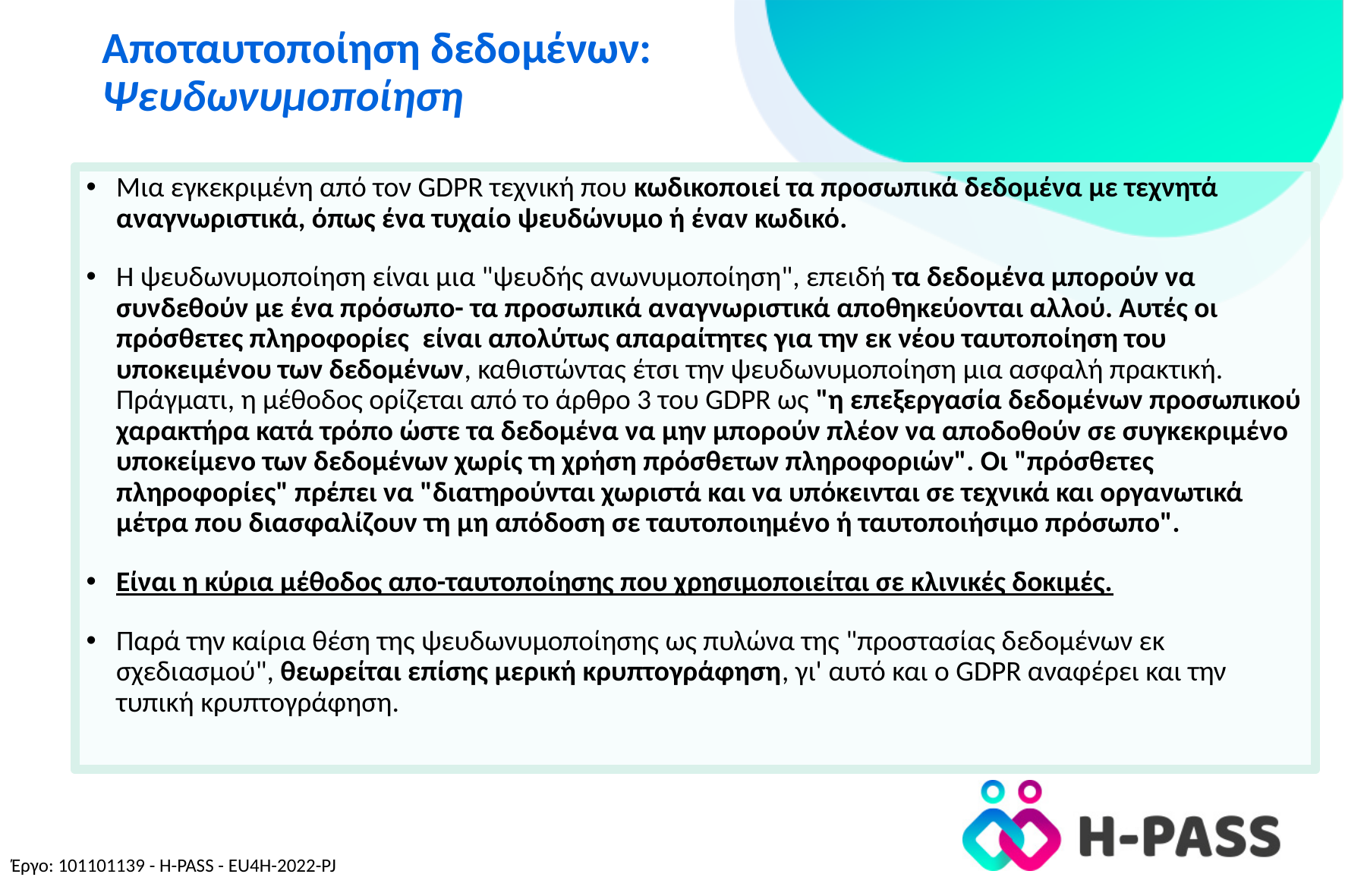

# Αποταυτοποίηση δεδομένων: Ψευδωνυμοποίηση
Μια εγκεκριμένη από τον GDPR τεχνική που κωδικοποιεί τα προσωπικά δεδομένα με τεχνητά αναγνωριστικά, όπως ένα τυχαίο ψευδώνυμο ή έναν κωδικό.
Η ψευδωνυμοποίηση είναι μια "ψευδής ανωνυμοποίηση", επειδή τα δεδομένα μπορούν να συνδεθούν με ένα πρόσωπο- τα προσωπικά αναγνωριστικά αποθηκεύονται αλλού. Αυτές οι πρόσθετες πληροφορίες  είναι απολύτως απαραίτητες για την εκ νέου ταυτοποίηση του υποκειμένου των δεδομένων, καθιστώντας έτσι την ψευδωνυμοποίηση μια ασφαλή πρακτική. Πράγματι, η μέθοδος ορίζεται από το άρθρο 3 του GDPR ως "η επεξεργασία δεδομένων προσωπικού χαρακτήρα κατά τρόπο ώστε τα δεδομένα να μην μπορούν πλέον να αποδοθούν σε συγκεκριμένο υποκείμενο των δεδομένων χωρίς τη χρήση πρόσθετων πληροφοριών". Οι "πρόσθετες πληροφορίες" πρέπει να "διατηρούνται χωριστά και να υπόκεινται σε τεχνικά και οργανωτικά μέτρα που διασφαλίζουν τη μη απόδοση σε ταυτοποιημένο ή ταυτοποιήσιμο πρόσωπο".
Είναι η κύρια μέθοδος απο-ταυτοποίησης που χρησιμοποιείται σε κλινικές δοκιμές.
Παρά την καίρια θέση της ψευδωνυμοποίησης ως πυλώνα της "προστασίας δεδομένων εκ σχεδιασμού", θεωρείται επίσης μερική κρυπτογράφηση, γι' αυτό και ο GDPR αναφέρει και την τυπική κρυπτογράφηση.
Έργο: 101101139 - H-PASS - EU4H-2022-PJ